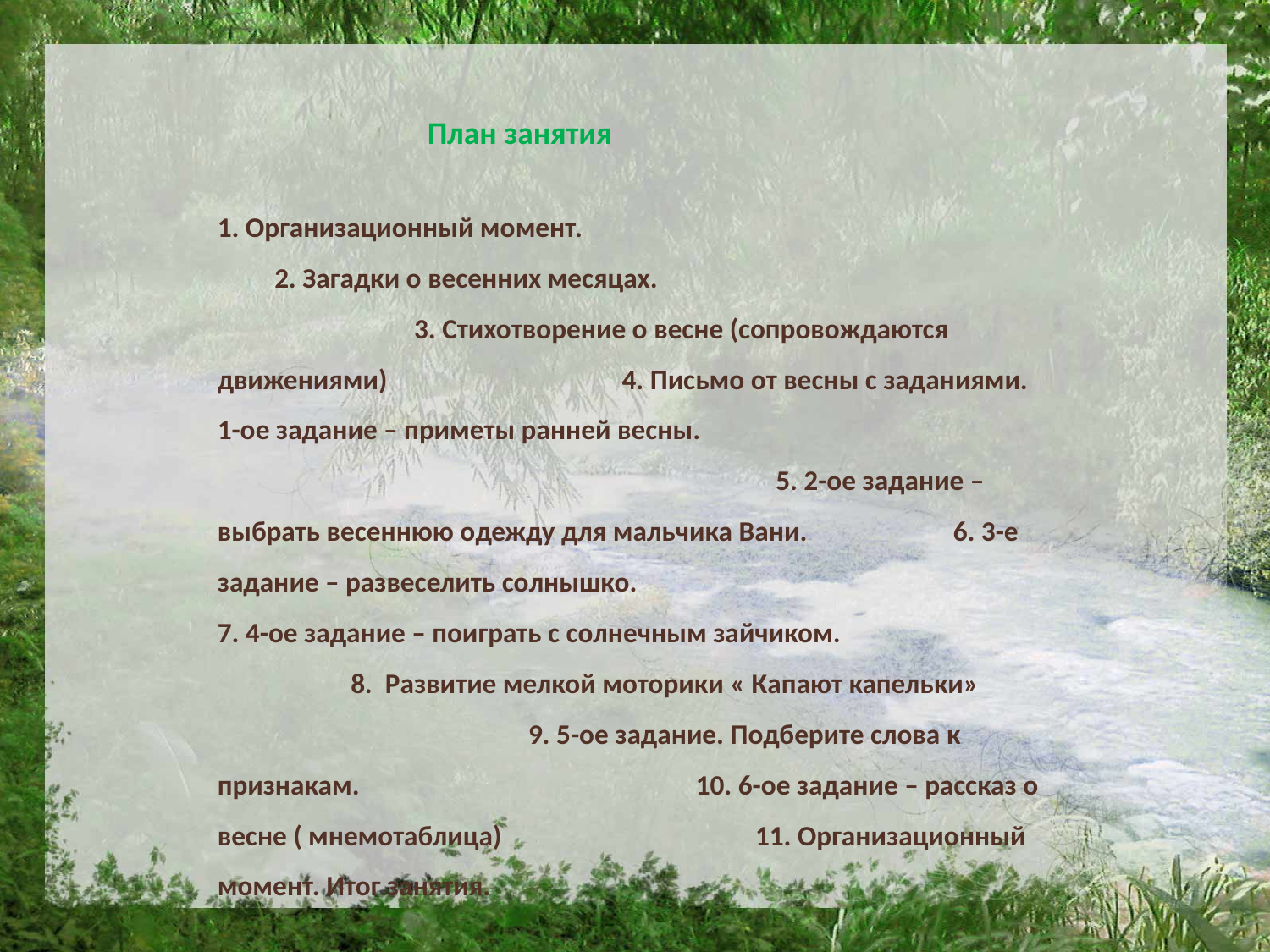

План занятия
1. Организационный момент.                                                                                    2. Загадки о весенних месяцах.                                                                                              3. Стихотворение о весне (сопровождаются движениями)                                     4. Письмо от весны с заданиями. 1-ое задание – приметы ранней весны.                                                                                                                                                 5. 2-ое задание – выбрать весеннюю одежду для мальчика Вани.                       6. 3-е задание – развеселить солнышко.                                                                7. 4-ое задание – поиграть с солнечным зайчиком.                                                       8.  Развитие мелкой моторики « Капают капельки»                                                              9. 5-ое задание. Подберите слова к признакам.                                                     10. 6-ое задание – рассказ о весне ( мнемотаблица)                                        11. Организационный момент. Итог занятия.